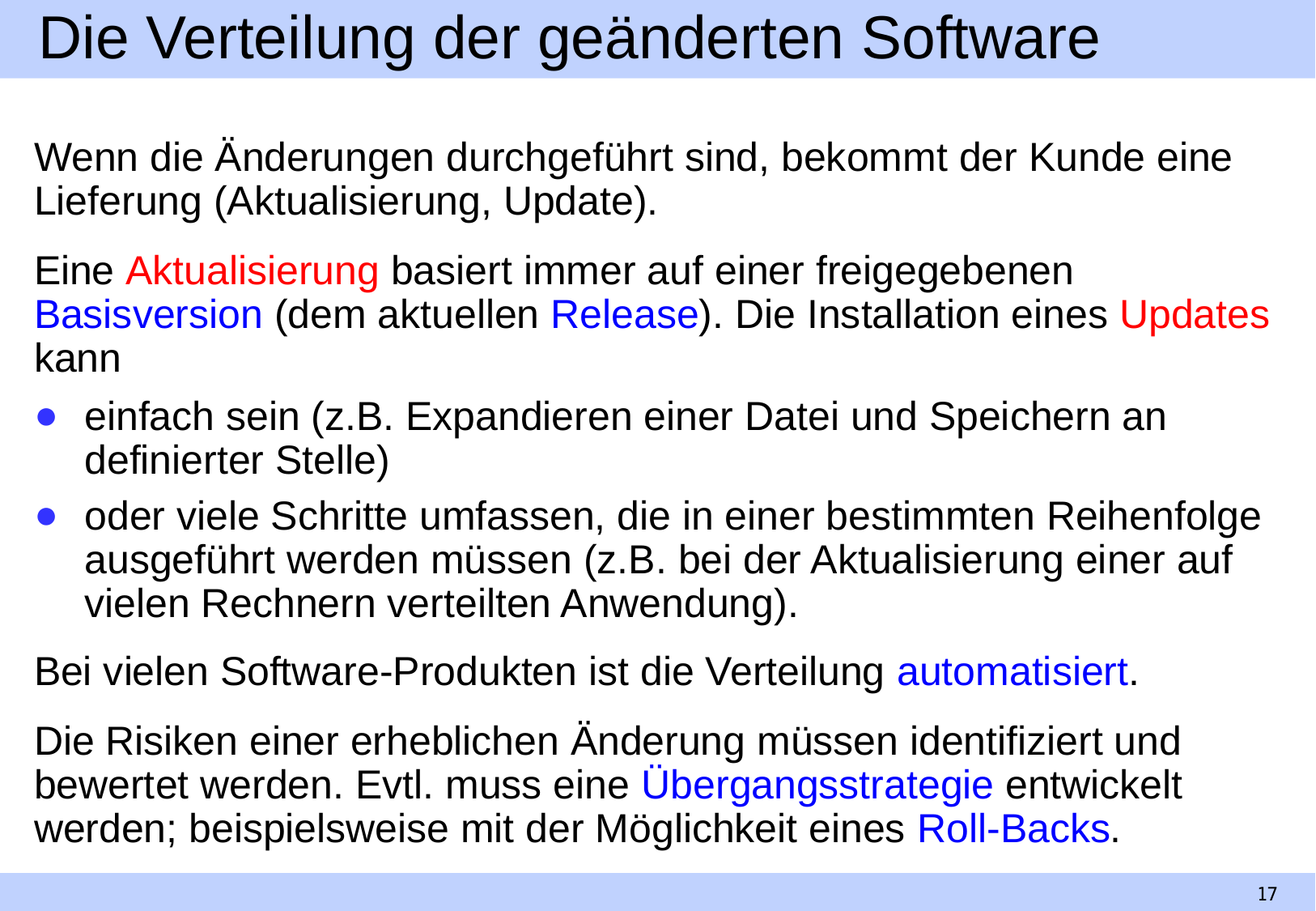

# Die Verteilung der geänderten Software
Wenn die Änderungen durchgeführt sind, bekommt der Kunde eine Lieferung (Aktualisierung, Update).
Eine Aktualisierung basiert immer auf einer freigegebenen Basisversion (dem aktuellen Release). Die Installation eines Updates kann
einfach sein (z.B. Expandieren einer Datei und Speichern an definierter Stelle)
oder viele Schritte umfassen, die in einer bestimmten Reihenfolge ausgeführt werden müssen (z.B. bei der Aktualisierung einer auf vielen Rechnern verteilten Anwendung).
Bei vielen Software-Produkten ist die Verteilung automatisiert.
Die Risiken einer erheblichen Änderung müssen identifiziert und bewertet werden. Evtl. muss eine Übergangsstrategie entwickelt werden; beispielsweise mit der Möglichkeit eines Roll-Backs.

17